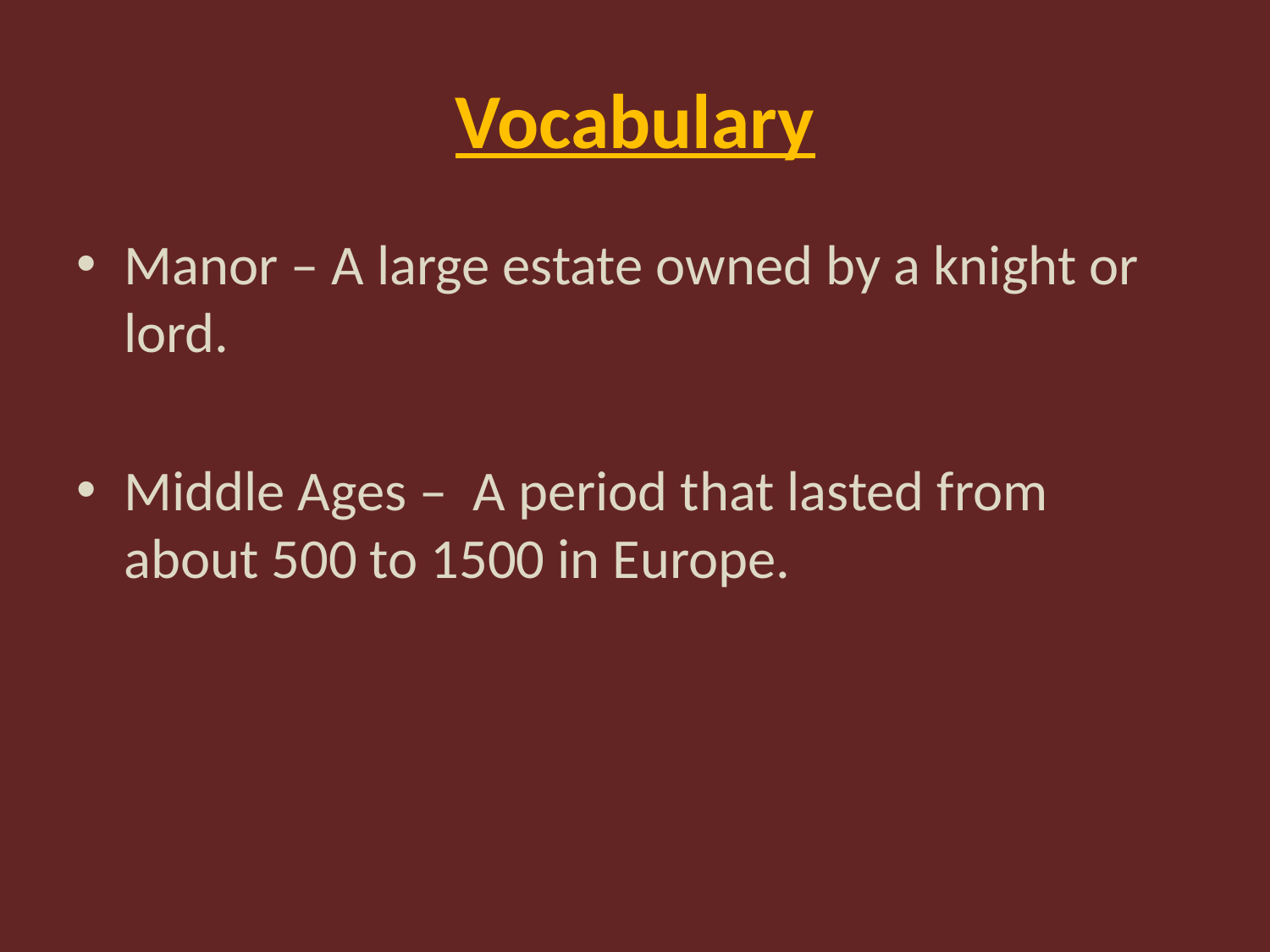

# Vocabulary
Manor – A large estate owned by a knight or lord.

Middle Ages –  A period that lasted from about 500 to 1500 in Europe.